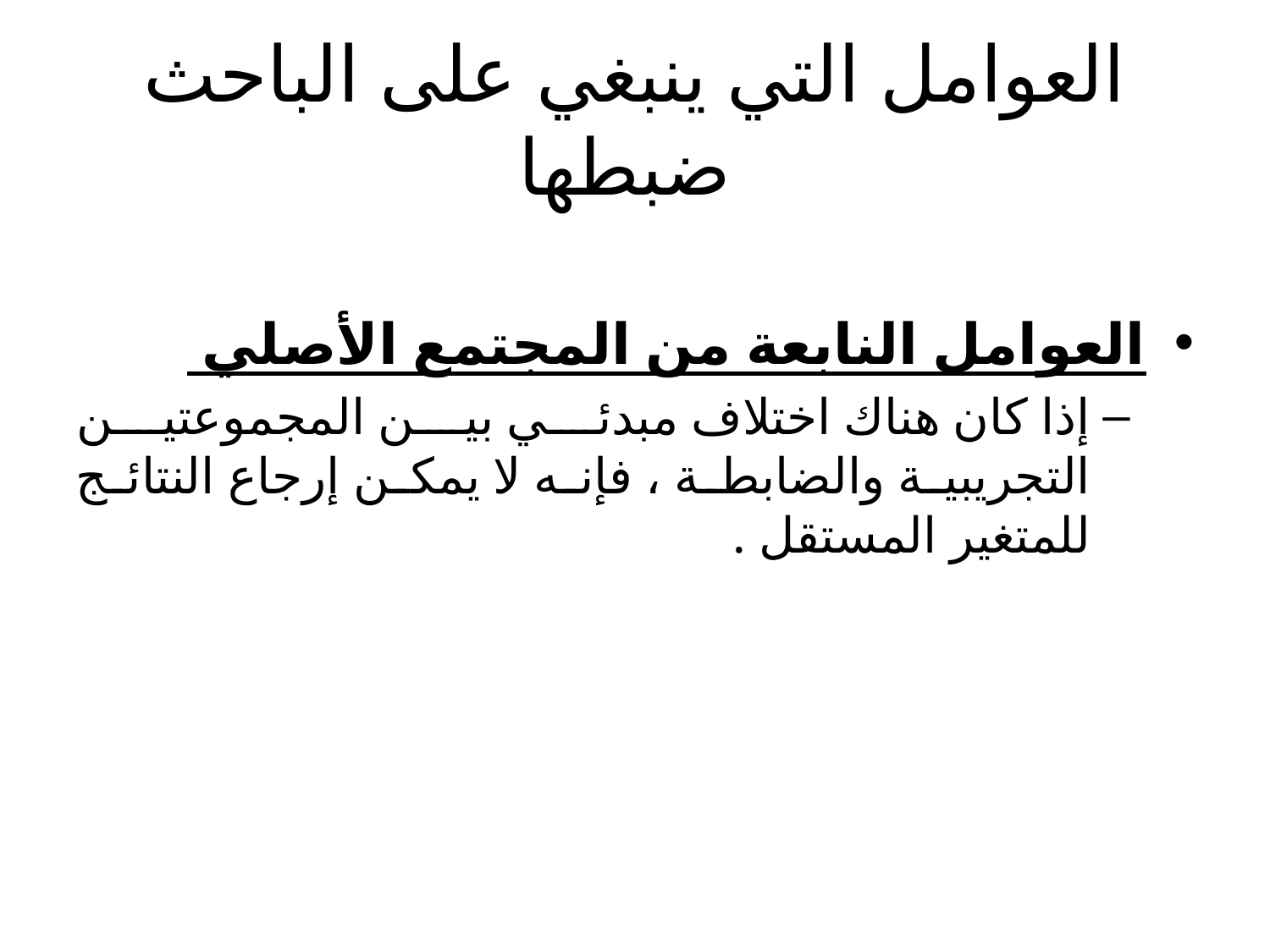

# العوامل التي ينبغي على الباحث ضبطها

العوامل النابعة من المجتمع الأصلي
إذا كان هناك اختلاف مبدئي بين المجموعتين التجريبية والضابطة ، فإنه لا يمكن إرجاع النتائج للمتغير المستقل .